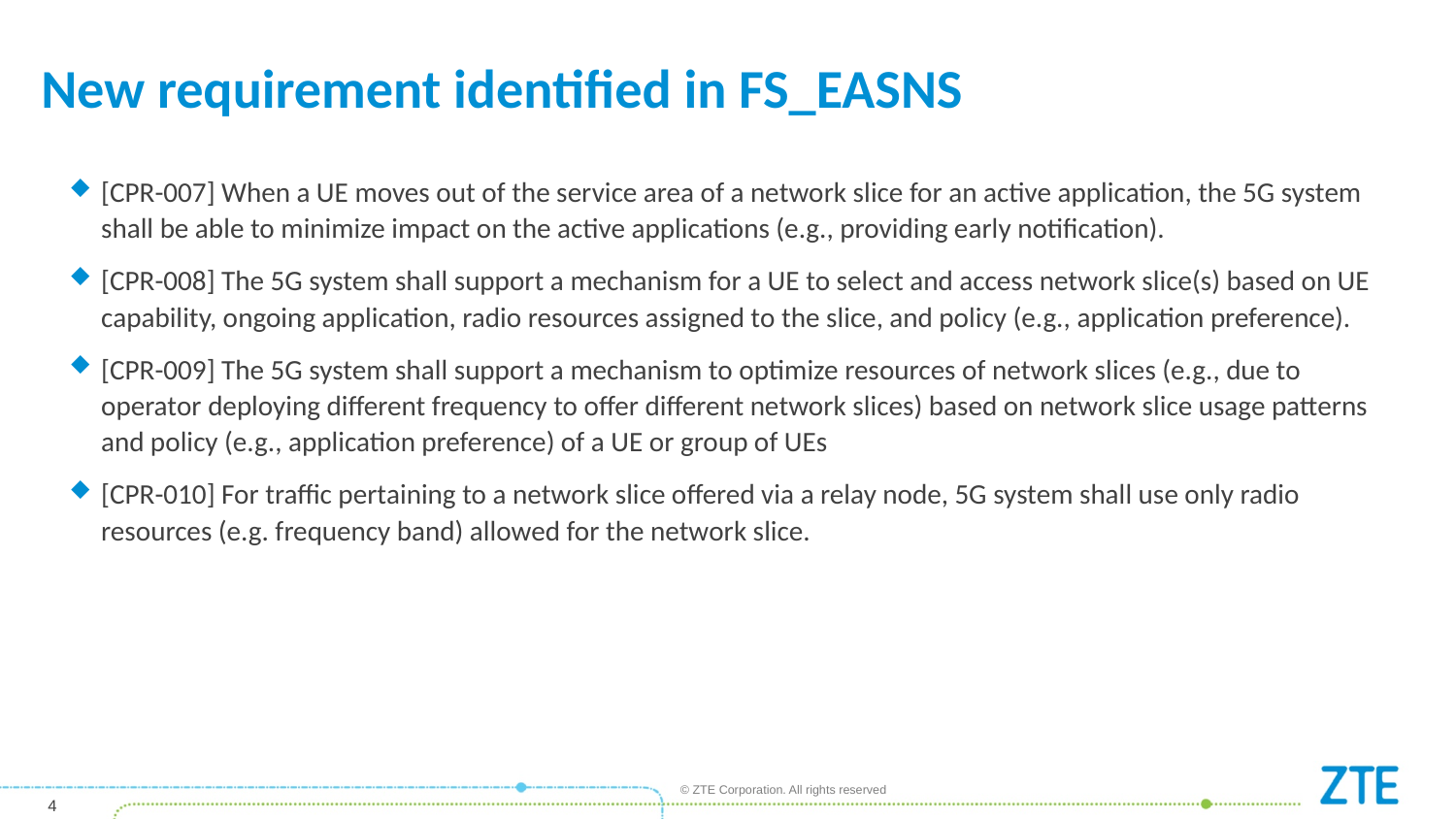

# New requirement identified in FS_EASNS
[CPR-007] When a UE moves out of the service area of a network slice for an active application, the 5G system shall be able to minimize impact on the active applications (e.g., providing early notification).
[CPR-008] The 5G system shall support a mechanism for a UE to select and access network slice(s) based on UE capability, ongoing application, radio resources assigned to the slice, and policy (e.g., application preference).
[CPR-009] The 5G system shall support a mechanism to optimize resources of network slices (e.g., due to operator deploying different frequency to offer different network slices) based on network slice usage patterns and policy (e.g., application preference) of a UE or group of UEs
[CPR-010] For traffic pertaining to a network slice offered via a relay node, 5G system shall use only radio resources (e.g. frequency band) allowed for the network slice.